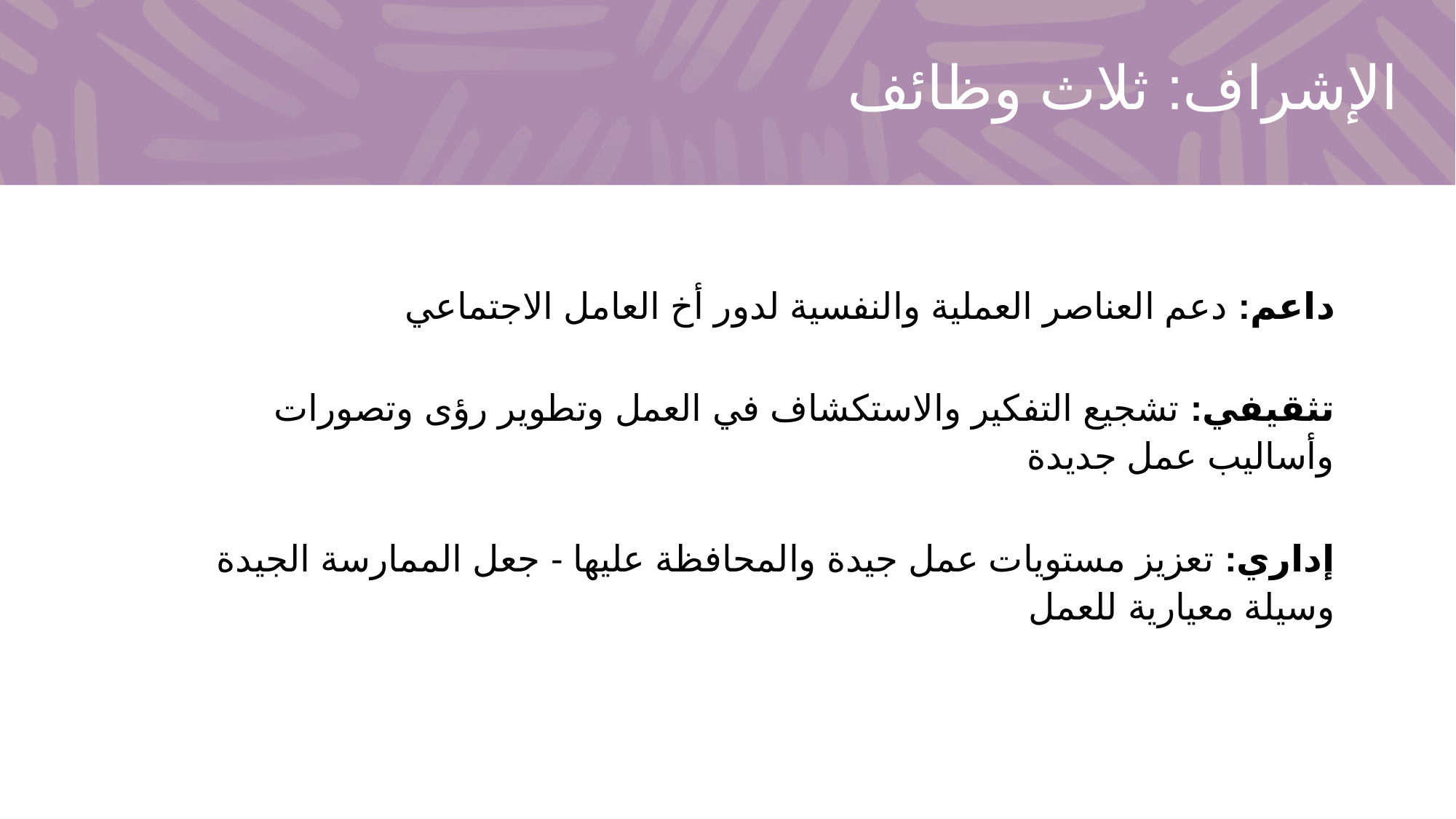

# الإشراف: ثلاث وظائف
داعم: دعم العناصر العملية والنفسية لدور أخ العامل الاجتماعي

تثقيفي: تشجيع التفكير والاستكشاف في العمل وتطوير رؤى وتصورات وأساليب عمل جديدة

إداري: تعزيز مستويات عمل جيدة والمحافظة عليها - جعل الممارسة الجيدة وسيلة معيارية للعمل